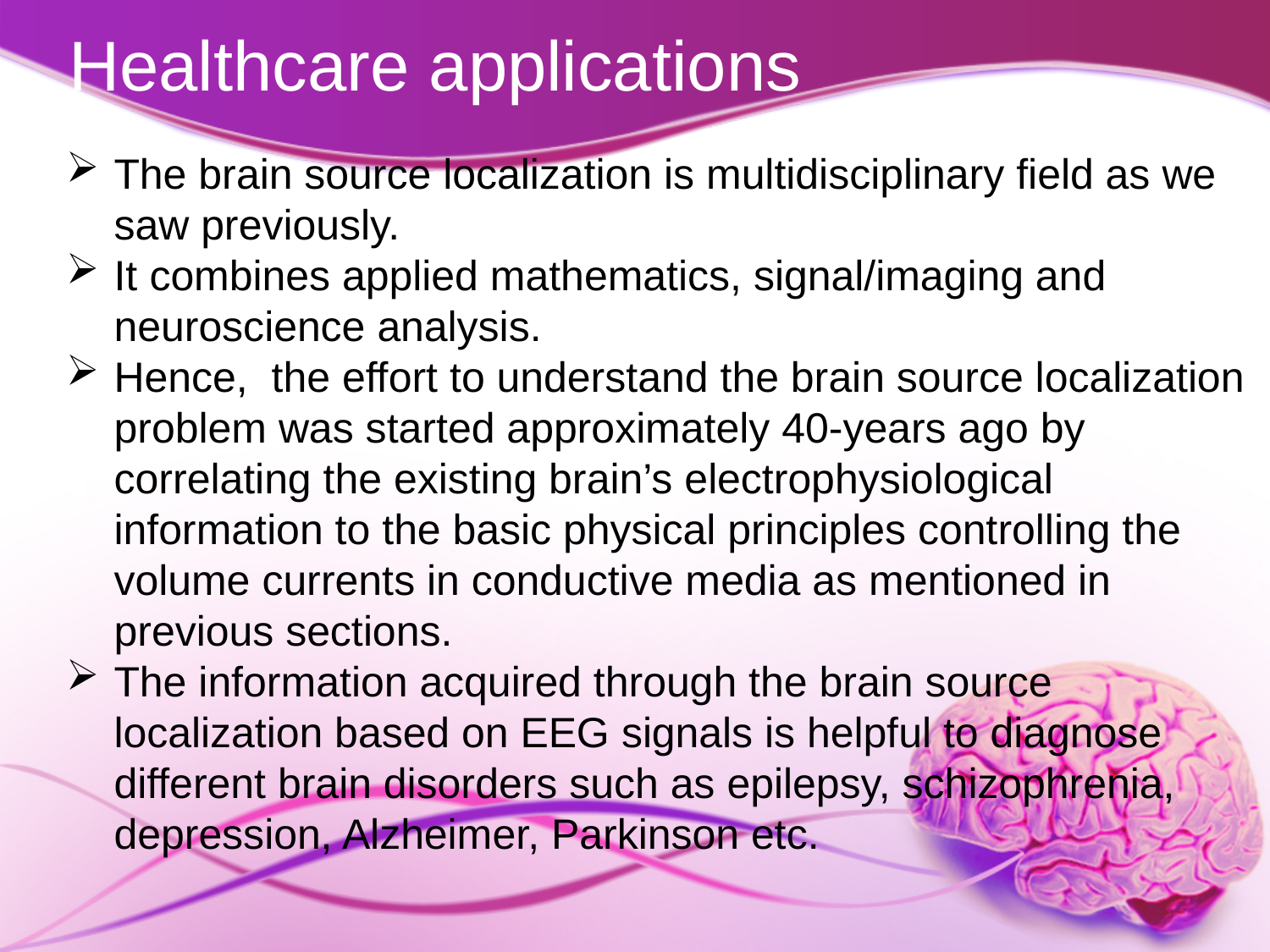

# Healthcare applications

The brain source localization is multidisciplinary field as we saw previously.
It combines applied mathematics, signal/imaging and neuroscience analysis.
Hence,  the effort to understand the brain source localization problem was started approximately 40-years ago by correlating the existing brain’s electrophysiological information to the basic physical principles controlling the volume currents in conductive media as mentioned in previous sections.
The information acquired through the brain source localization based on EEG signals is helpful to diagnose different brain disorders such as epilepsy, schizophrenia, depression, Alzheimer, Parkinson etc.